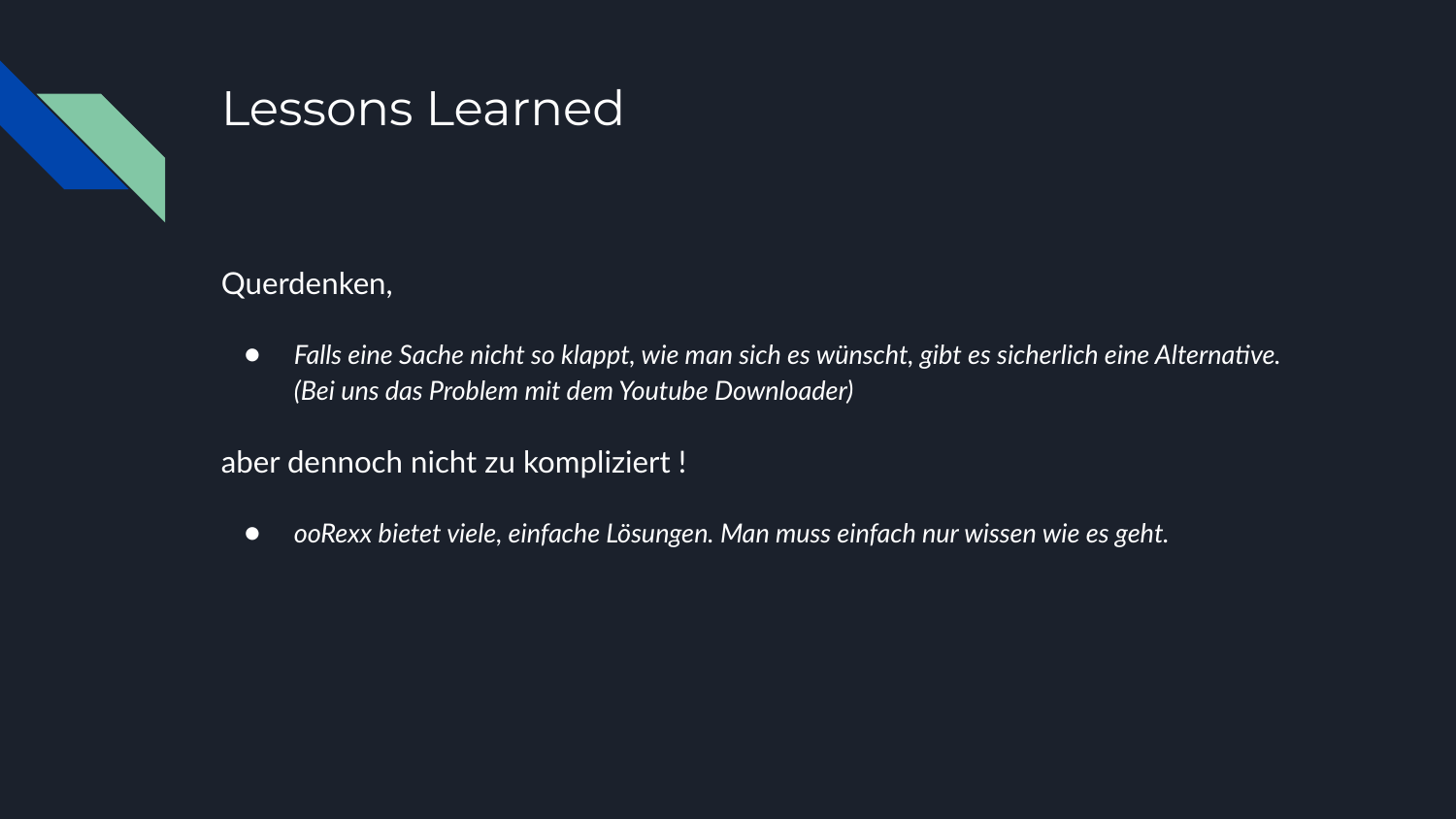

# Lessons Learned
Querdenken,
Falls eine Sache nicht so klappt, wie man sich es wünscht, gibt es sicherlich eine Alternative. (Bei uns das Problem mit dem Youtube Downloader)
aber dennoch nicht zu kompliziert !
ooRexx bietet viele, einfache Lösungen. Man muss einfach nur wissen wie es geht.